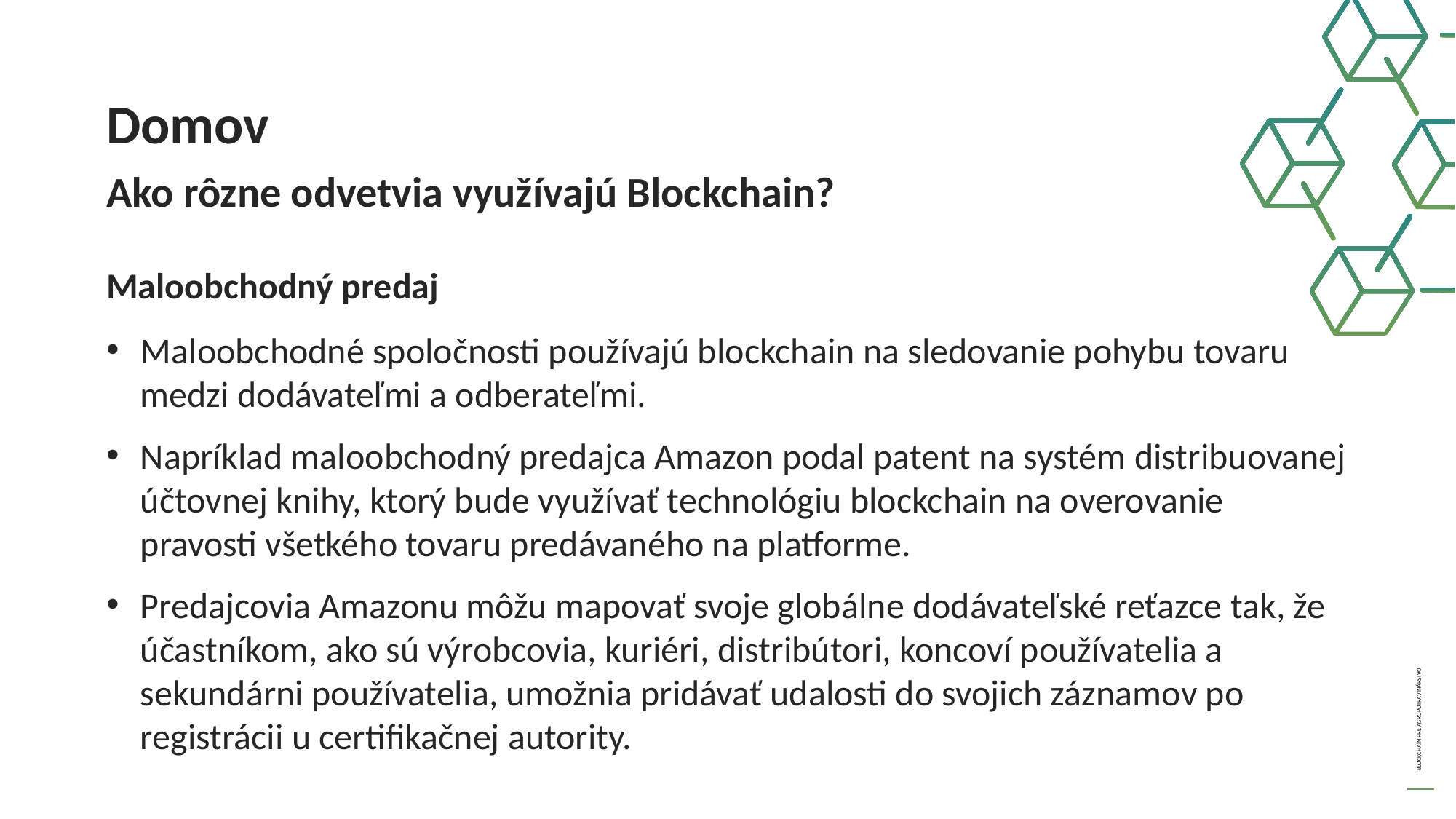

Domov
Ako rôzne odvetvia využívajú Blockchain?
Maloobchodný predaj
Maloobchodné spoločnosti používajú blockchain na sledovanie pohybu tovaru medzi dodávateľmi a odberateľmi.
Napríklad maloobchodný predajca Amazon podal patent na systém distribuovanej účtovnej knihy, ktorý bude využívať technológiu blockchain na overovanie pravosti všetkého tovaru predávaného na platforme.
Predajcovia Amazonu môžu mapovať svoje globálne dodávateľské reťazce tak, že účastníkom, ako sú výrobcovia, kuriéri, distribútori, koncoví používatelia a sekundárni používatelia, umožnia pridávať udalosti do svojich záznamov po registrácii u certifikačnej autority.